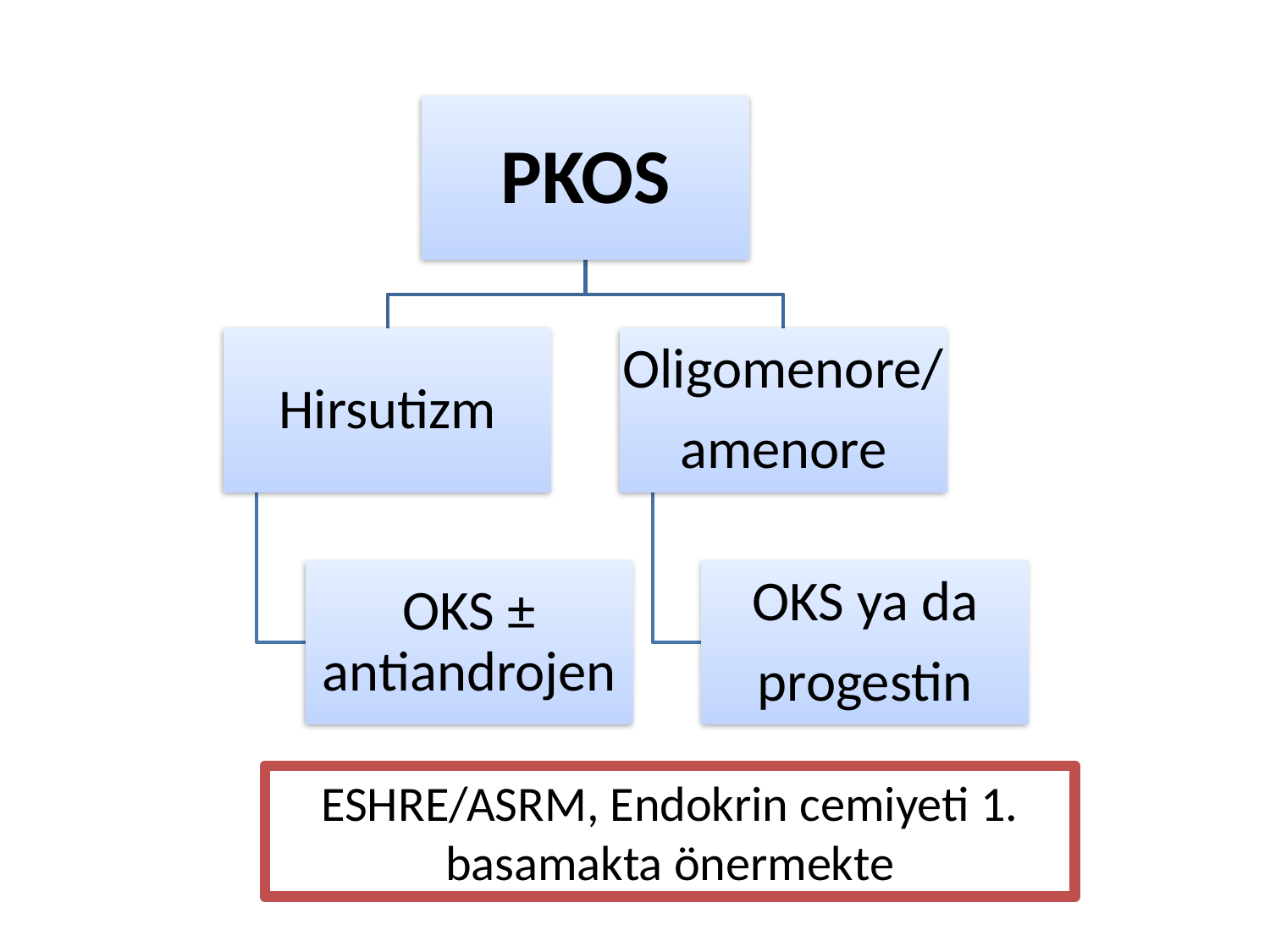

PKOS
Hirsutizm
OKS ± antiandrojen
Oligomenore/
amenore
OKS ya da
progestin
ESHRE/ASRM, Endokrin cemiyeti 1. basamakta önermekte